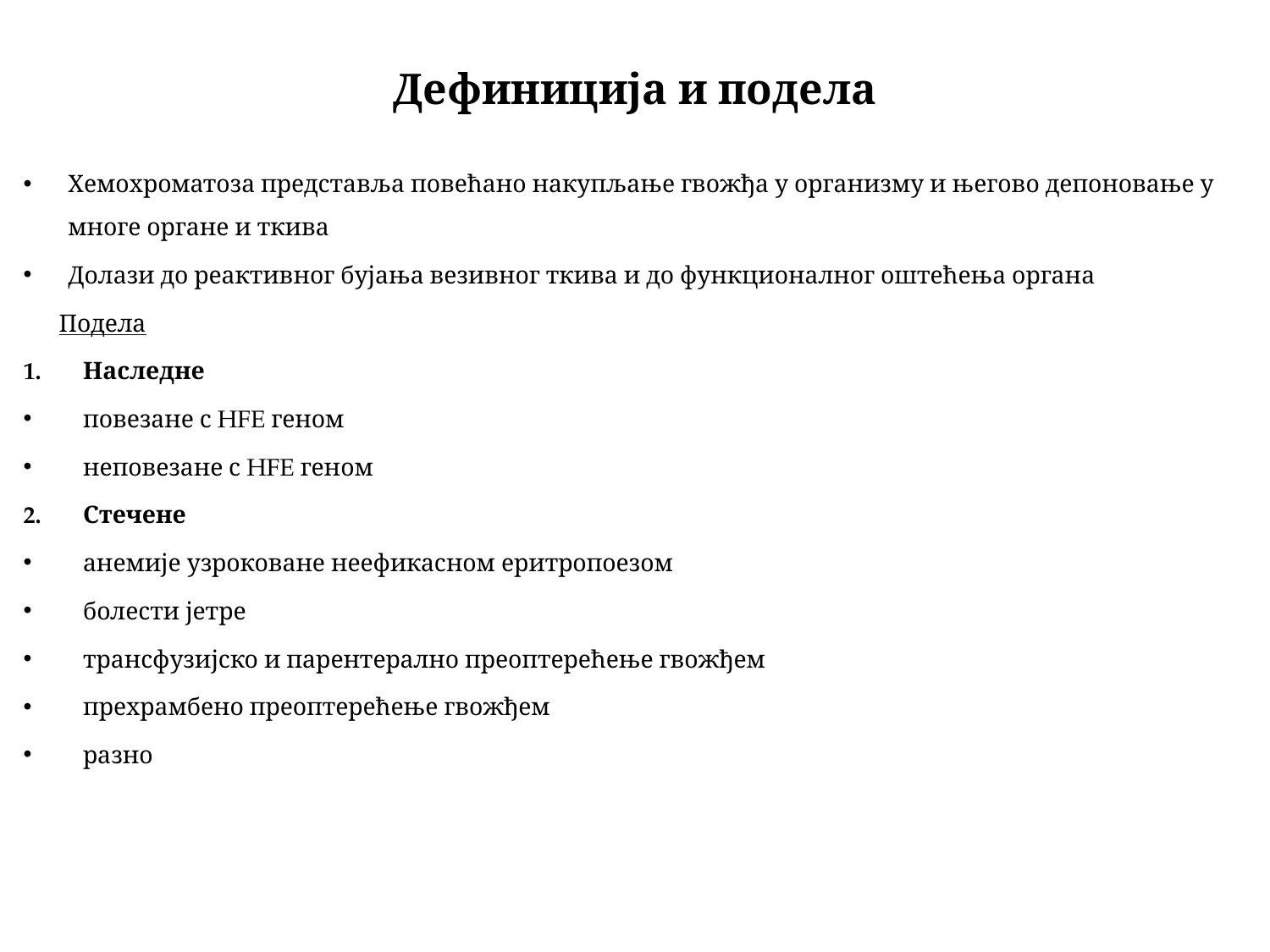

# Дефиниција и подела
Хемохроматоза представља повећано накупљање гвожђа у организму и његово депоновање у многе органе и ткива
Долази до реактивног бујања везивног ткива и до функционалног оштећења органа
      Подела
Наследне
повезане с HFE геном
неповезане с HFE геном
Стечене
анемије узроковане неефикасном еритропоезом
болести јетре
трансфузијско и парентерално преоптерећење гвожђем
прехрамбено преоптерећење гвожђем
разно